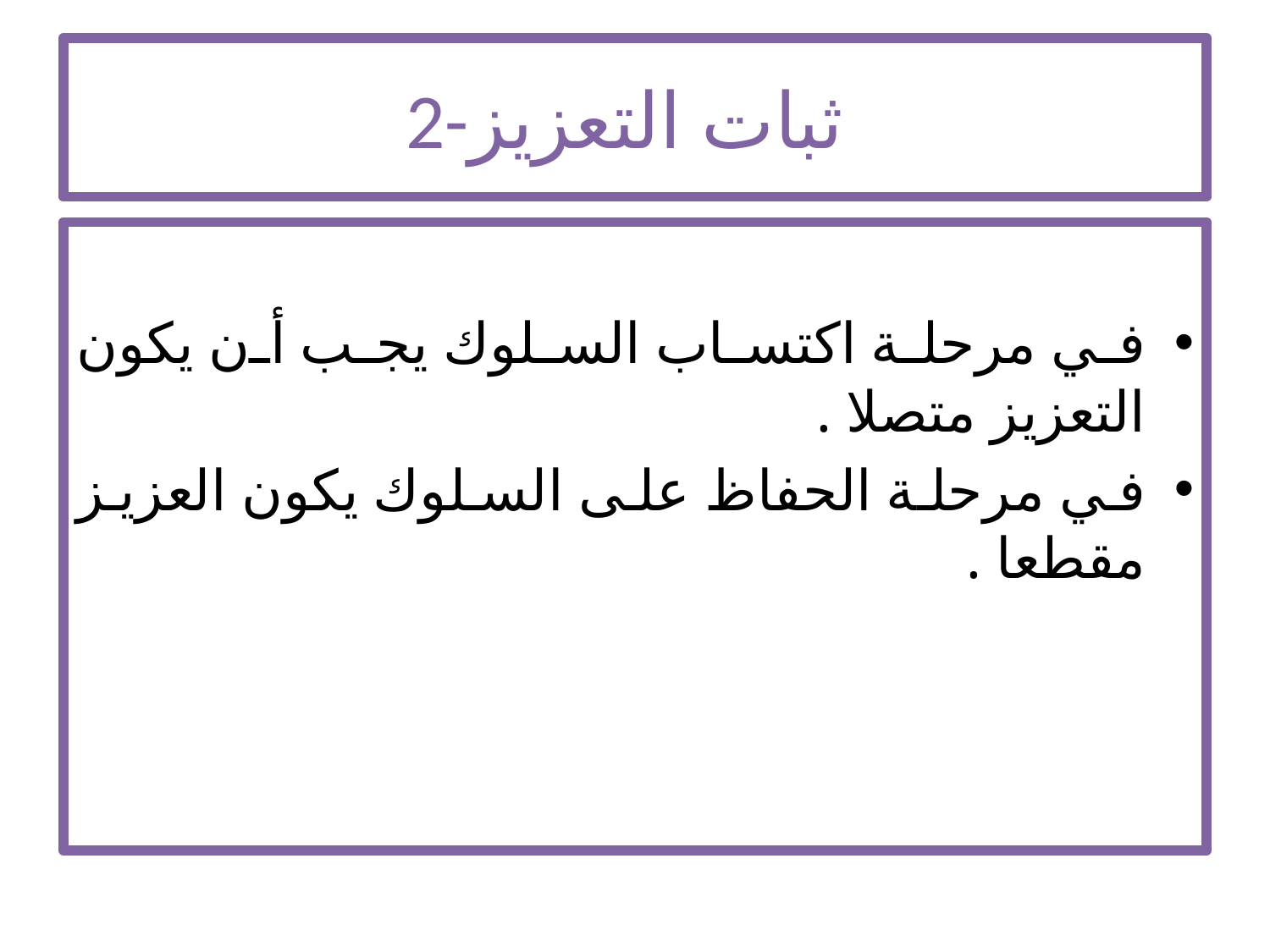

# 2-ثبات التعزيز

في مرحلة اكتساب السلوك يجب أن يكون التعزيز متصلا .
في مرحلة الحفاظ على السلوك يكون العزيز مقطعا .